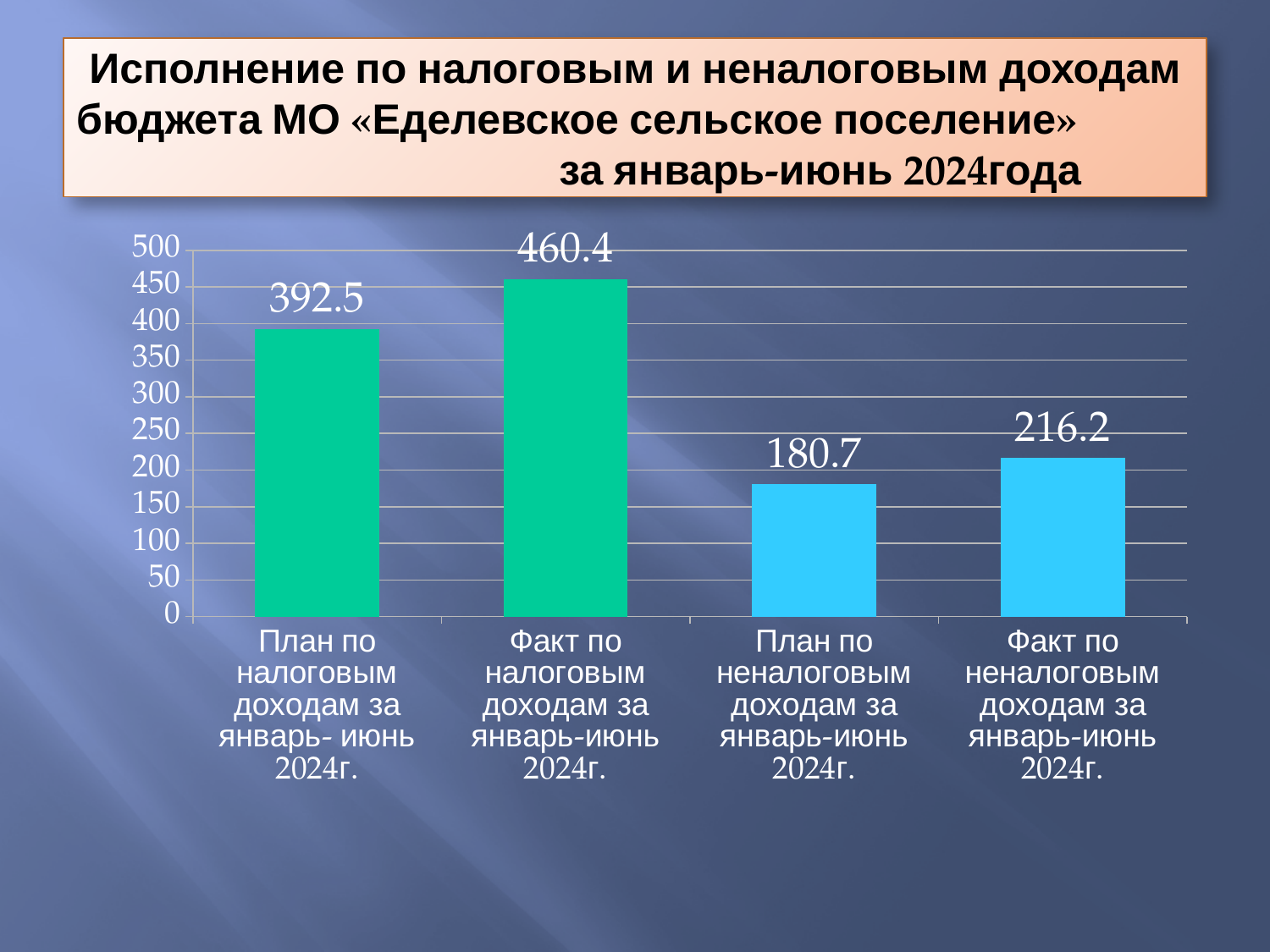

# Исполнение по налоговым и неналоговым доходам бюджета МО «Еделевское сельское поселение»                                               за январь-июнь 2024года

### Chart

| Category | Столбец1 |
|---|---|
| План по налоговым доходам за январь- июнь 2024г. | 392.5 |
| Факт по налоговым доходам за январь-июнь 2024г. | 460.4 |
| План по неналоговым доходам за январь-июнь 2024г. | 180.7 |
| Факт по неналоговым доходам за январь-июнь 2024г. | 216.2 |